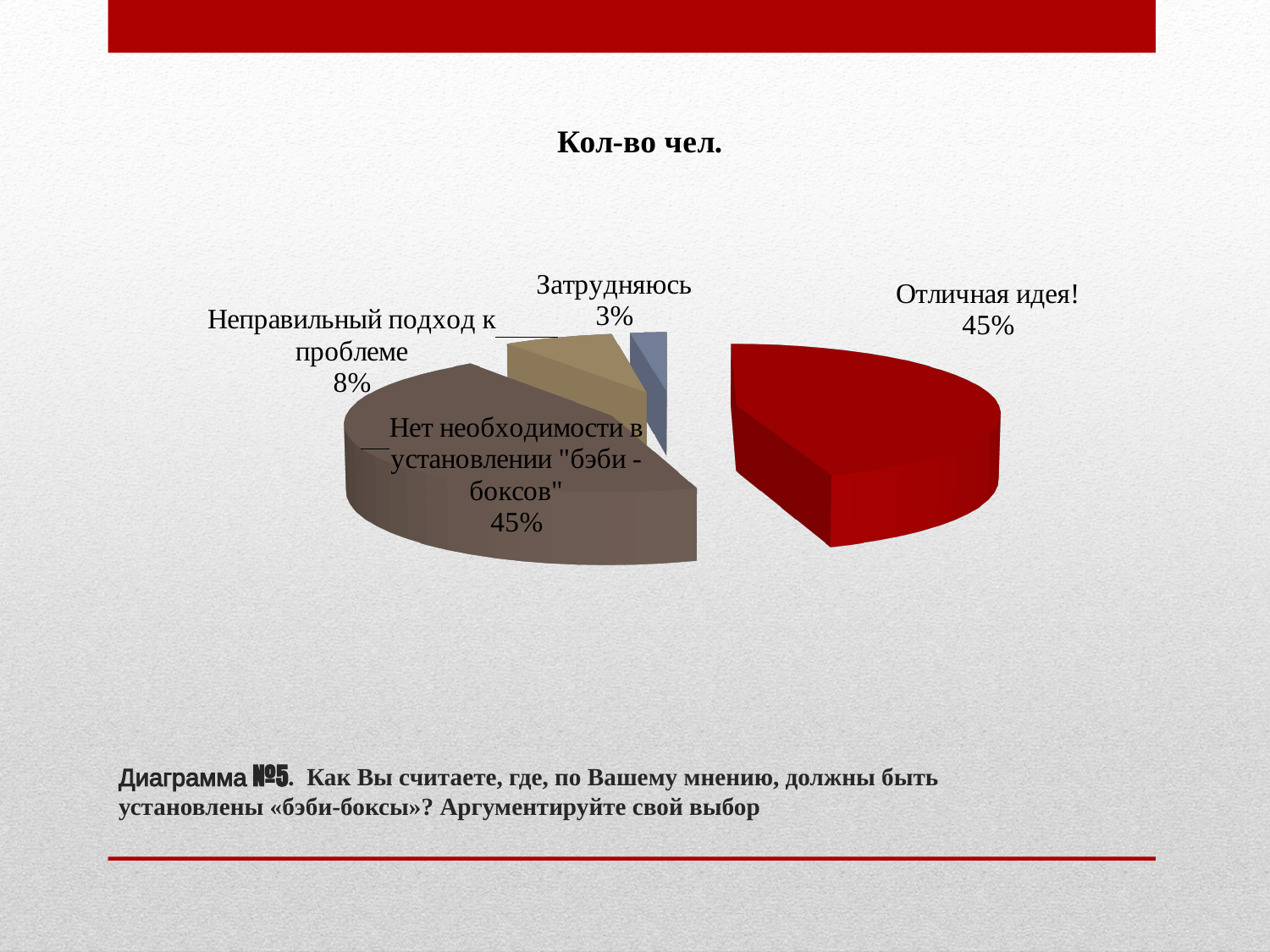

[unsupported chart]

# Диаграмма №5.  Как Вы считаете, где, по Вашему мнению, должны быть установлены «бэби-боксы»? Аргументируйте свой выбор